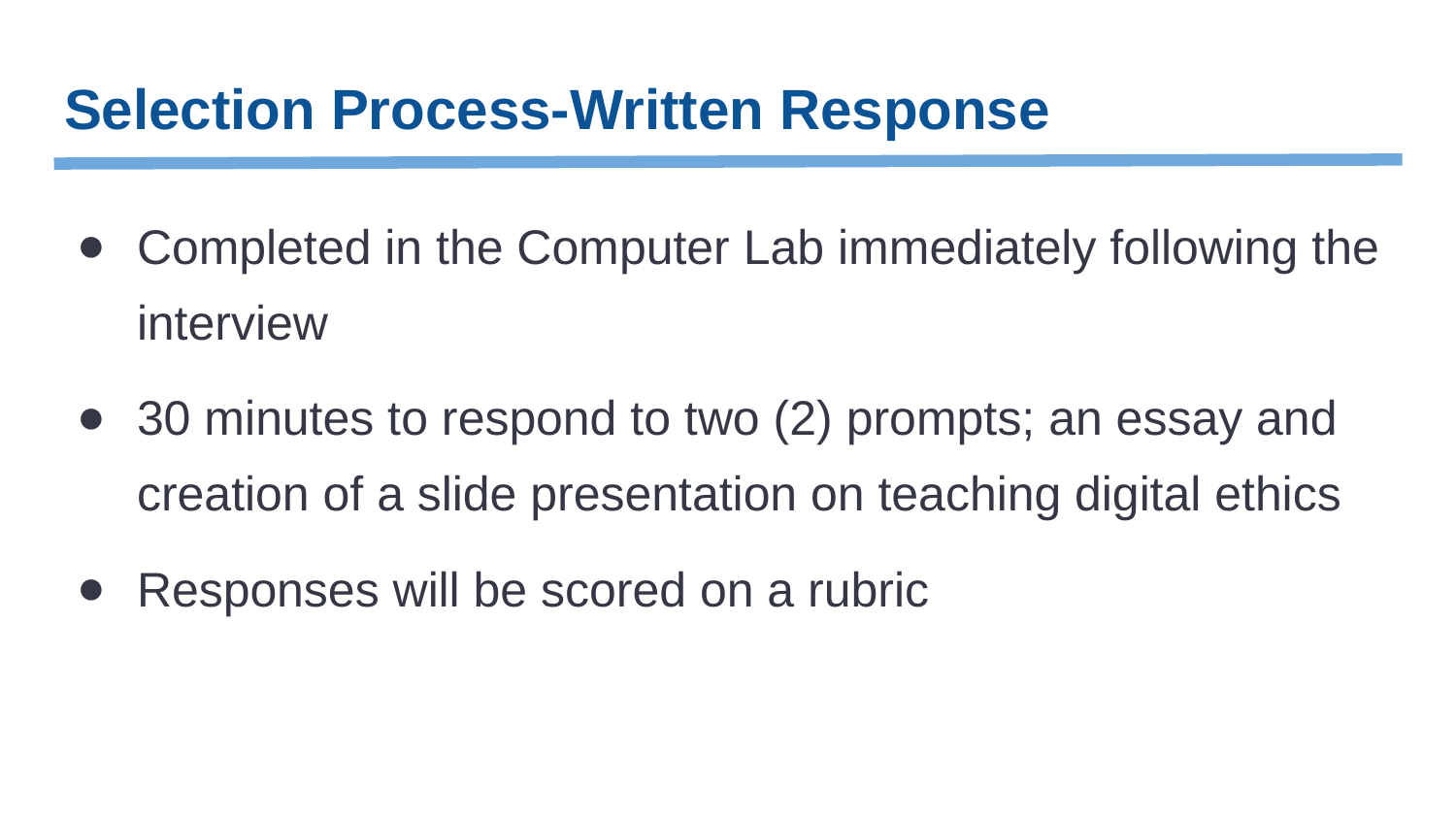

# Selection Process-Written Response
Completed in the Computer Lab immediately following the interview
30 minutes to respond to two (2) prompts; an essay and creation of a slide presentation on teaching digital ethics
Responses will be scored on a rubric